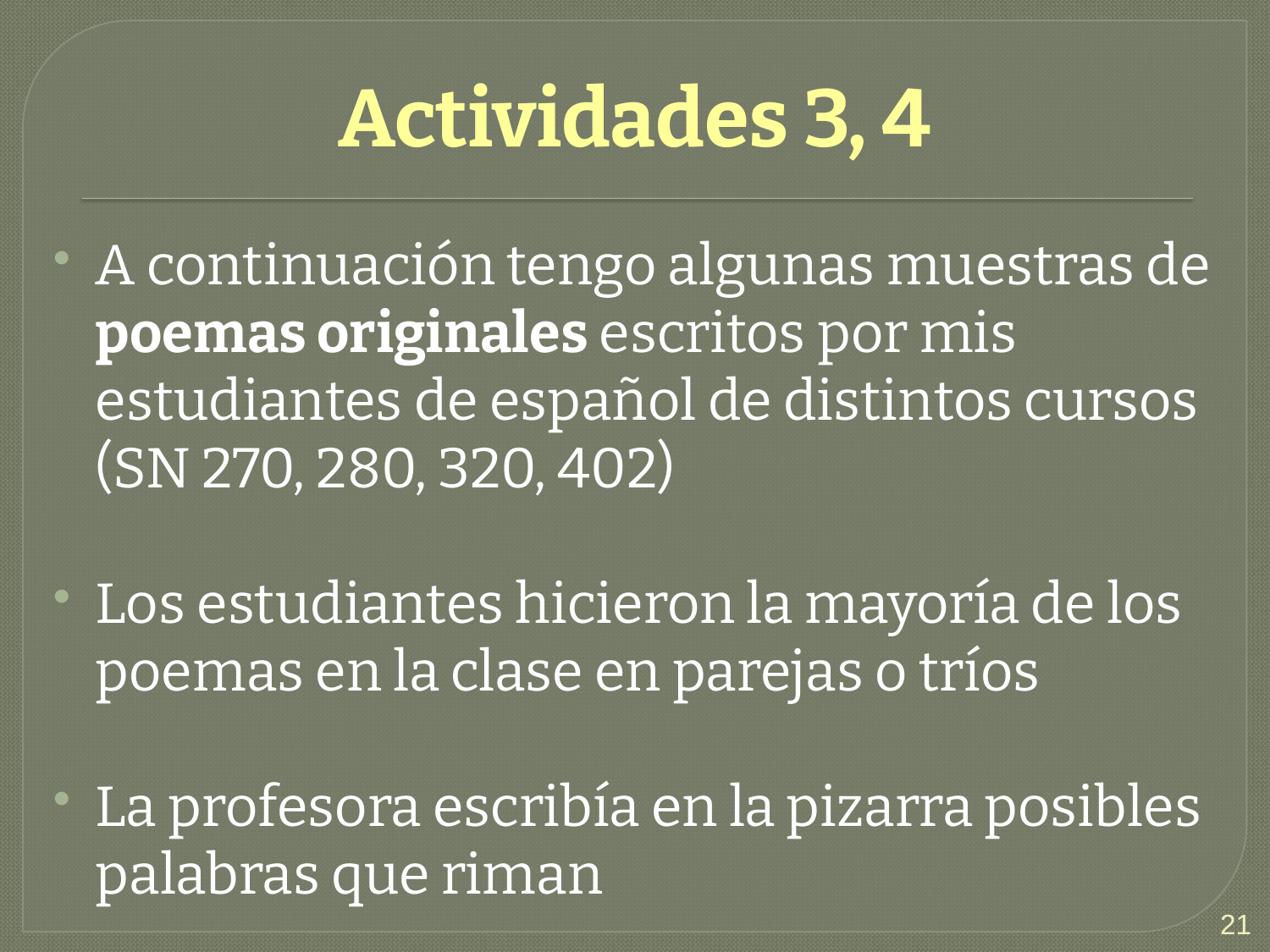

# Actividades 3, 4
A continuación tengo algunas muestras de poemas originales escritos por mis estudiantes de español de distintos cursos (SN 270, 280, 320, 402)

Los estudiantes hicieron la mayoría de los poemas en la clase en parejas o tríos

La profesora escribía en la pizarra posibles palabras que riman
21